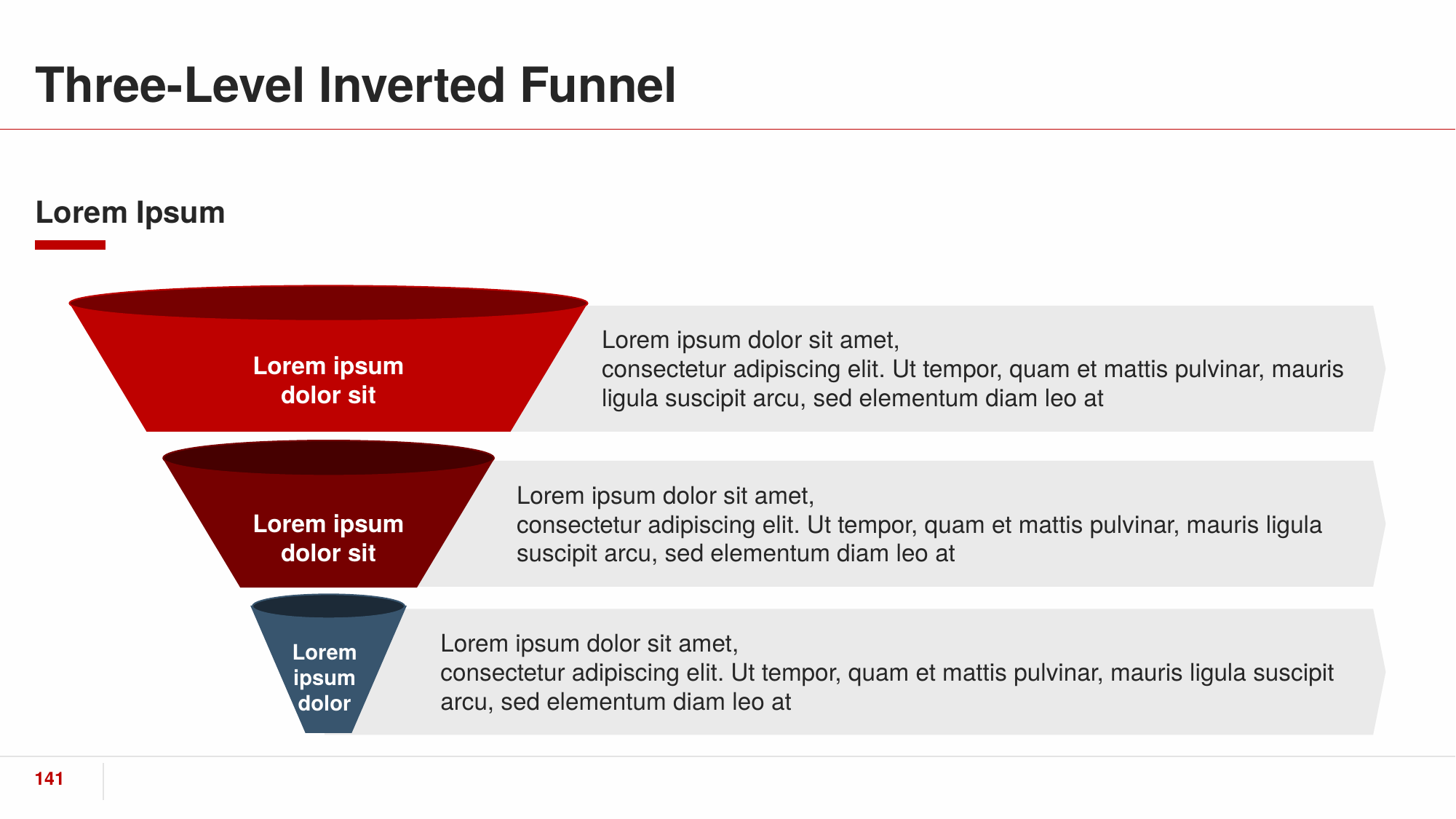

# Three-Level Inverted Funnel
Lorem Ipsum

Lorem ipsum dolor sit amet,
consectetur adipiscing elit. Ut tempor, quam et mattis pulvinar, mauris ligula suscipit arcu, sed elementum diam leo at
Lorem ipsum dolor sit

Lorem ipsum dolor sit amet,
consectetur adipiscing elit. Ut tempor, quam et mattis pulvinar, mauris ligula suscipit arcu, sed elementum diam leo at
Lorem ipsum dolor sit

Lorem ipsum dolor sit amet,
consectetur adipiscing elit. Ut tempor, quam et mattis pulvinar, mauris ligula suscipit arcu, sed elementum diam leo at
Lorem ipsum dolor
141